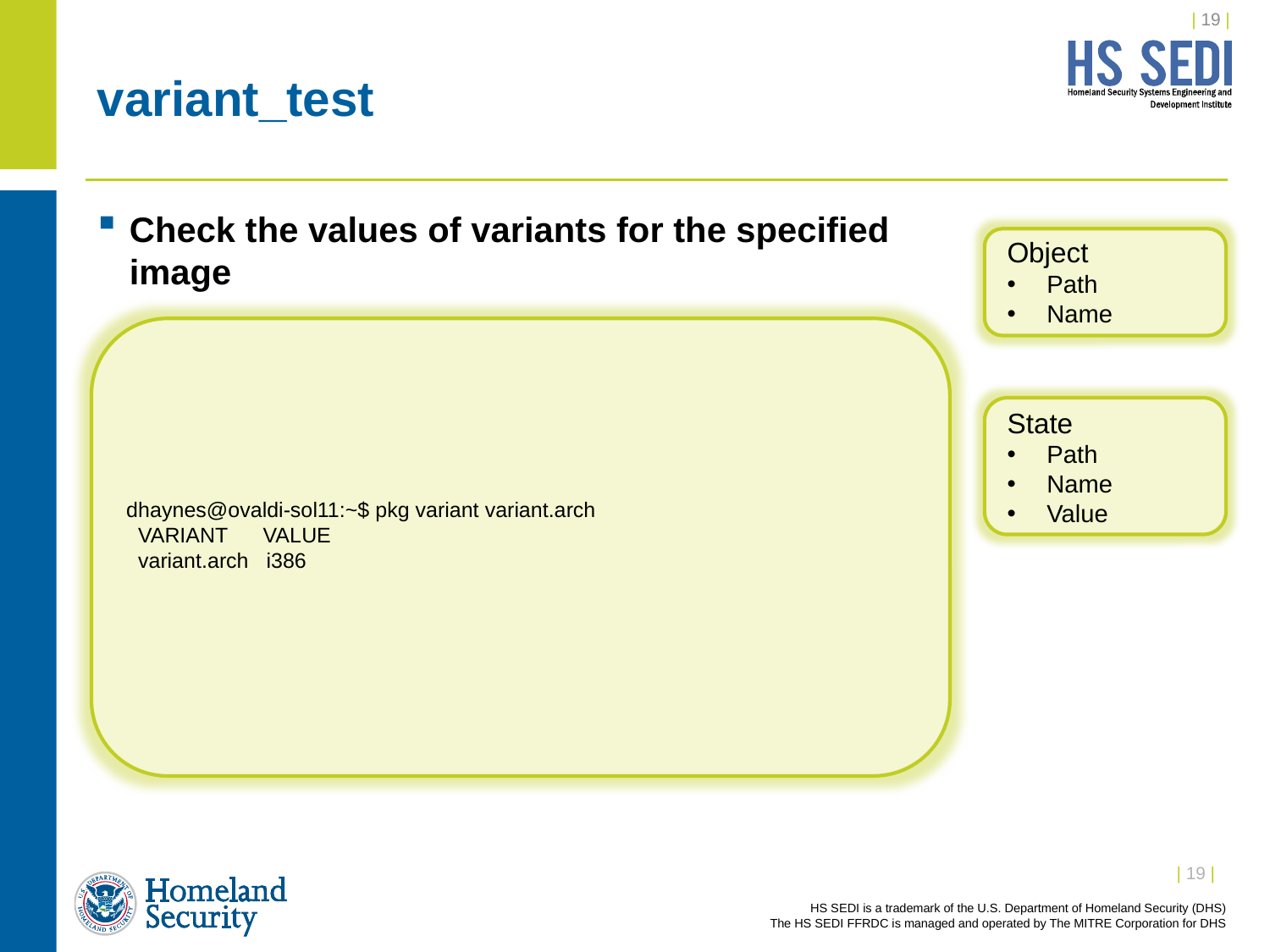

| 19 |
# variant_test
Check the values of variants for the specified image

Object
Path
Name
dhaynes@ovaldi-sol11:~$ pkg variant variant.arch
  VARIANT      VALUE
  variant.arch   i386

State
Path
Name
Value
| 19 |